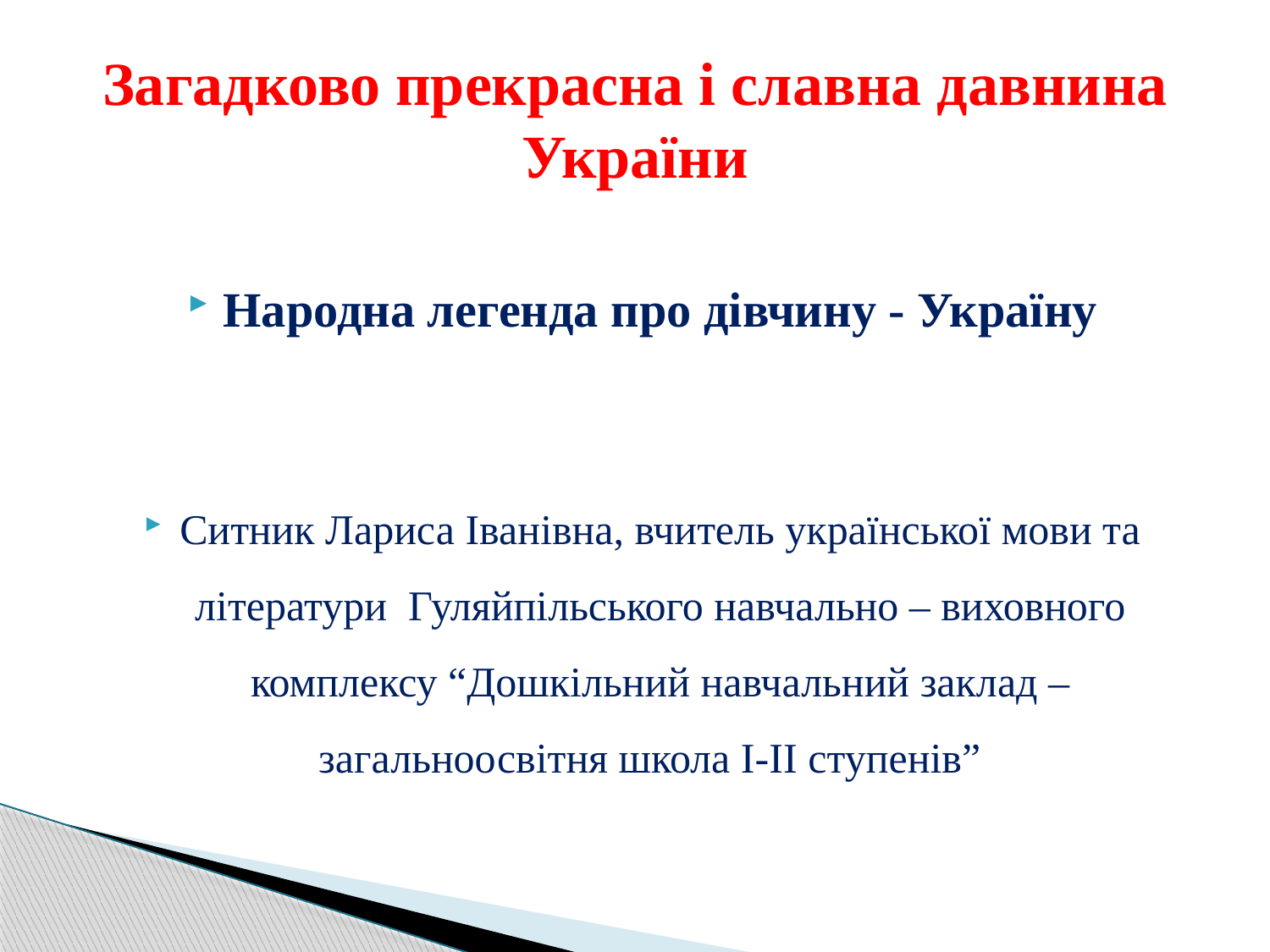

# Загадково прекрасна і славна давнина України

Народна легенда про дівчину - Україну

Ситник Лариса Іванівна, вчитель української мови та літератури  Гуляйпільського навчально – виховного комплексу “Дошкільний навчальний заклад – загальноосвітня школа І-ІІ ступенів”